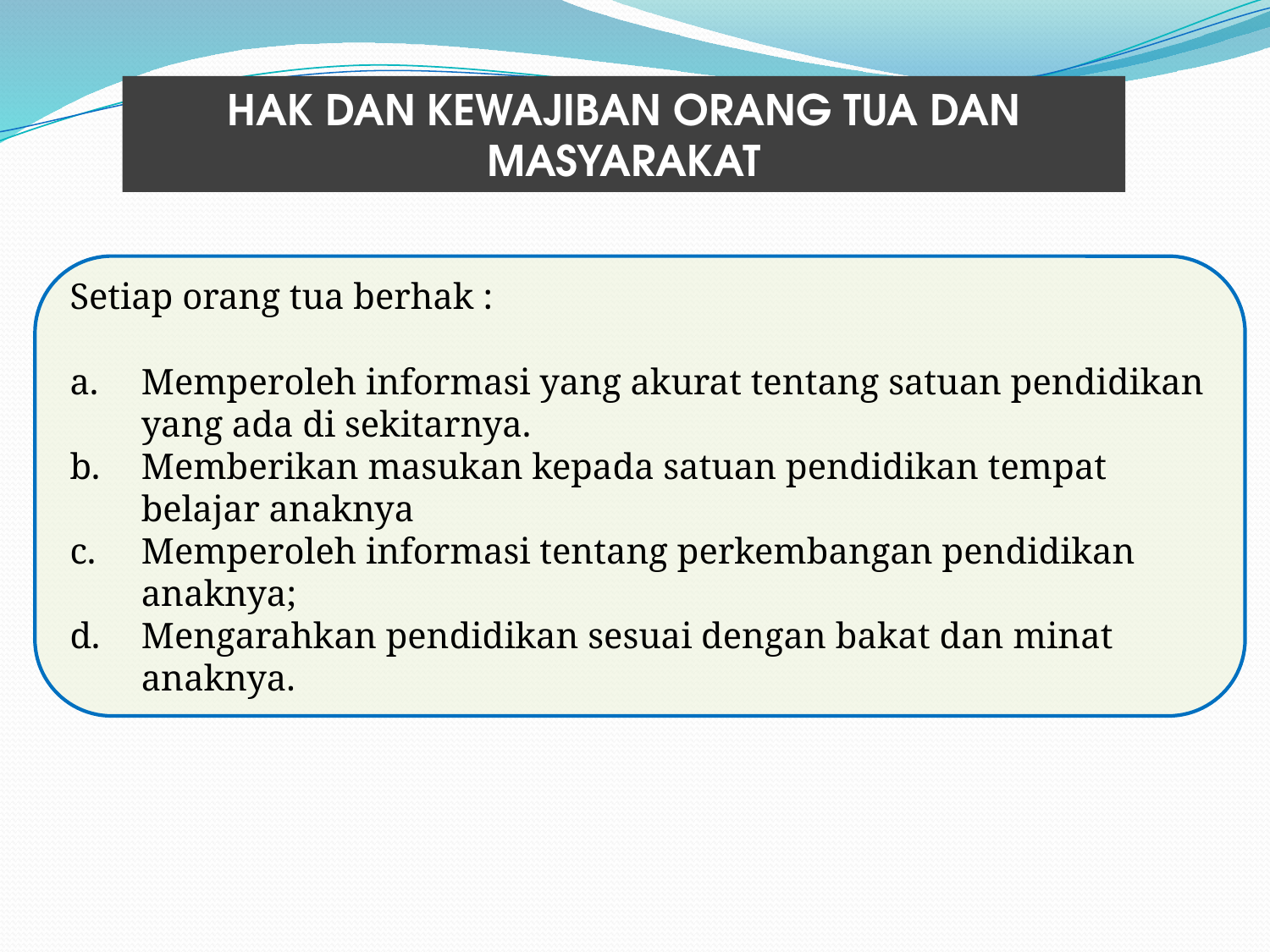

HAK DAN KEWAJIBAN ORANG TUA DAN MASYARAKAT
Setiap orang tua berhak :

Memperoleh informasi yang akurat tentang satuan pendidikan yang ada di sekitarnya.
Memberikan masukan kepada satuan pendidikan tempat belajar anaknya
Memperoleh informasi tentang perkembangan pendidikan anaknya;
Mengarahkan pendidikan sesuai dengan bakat dan minat anaknya.